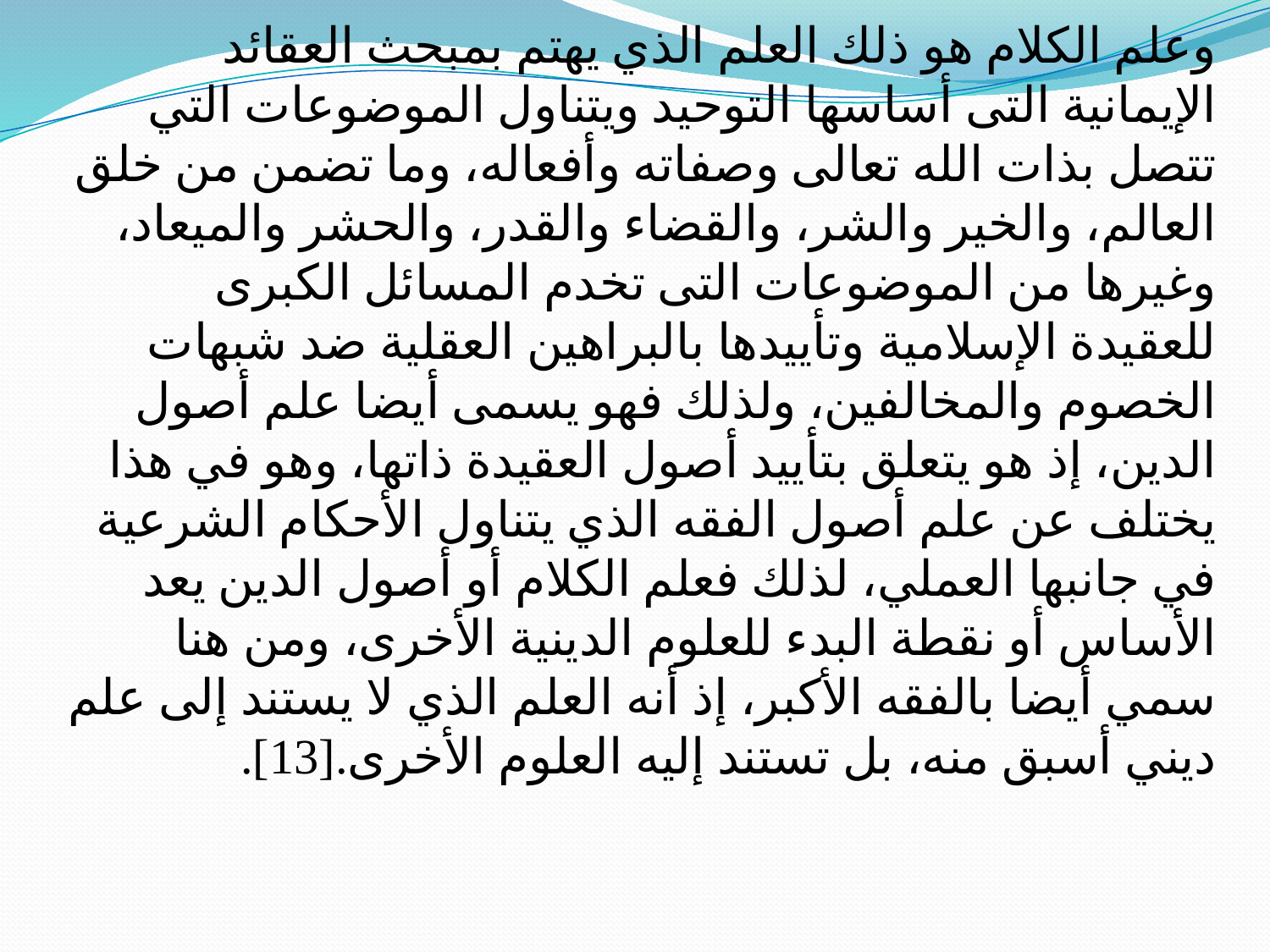

# وعلم الكلام هو ذلك العلم الذي يهتم بمبحث العقائد الإيمانية التى أساسها التوحيد ويتناول الموضوعات التي تتصل بذات الله تعالى وصفاته وأفعاله، وما تضمن من خلق العالم، والخير والشر، والقضاء والقدر، والحشر والميعاد، وغيرها من الموضوعات التى تخدم المسائل الكبرى للعقيدة الإسلامية وتأييدها بالبراهين العقلية ضد شبهات الخصوم والمخالفين، ولذلك فهو يسمى أيضا علم أصول الدين، إذ هو يتعلق بتأييد أصول العقيدة ذاتها، وهو في هذا يختلف عن علم أصول الفقه الذي يتناول الأحكام الشرعية في جانبها العملي، لذلك فعلم الكلام أو أصول الدين يعد الأساس أو نقطة البدء للعلوم الدينية الأخرى، ومن هنا سمي أيضا بالفقه الأكبر، إذ أنه العلم الذي لا يستند إلى علم ديني أسبق منه، بل تستند إليه العلوم الأخرى.[13].